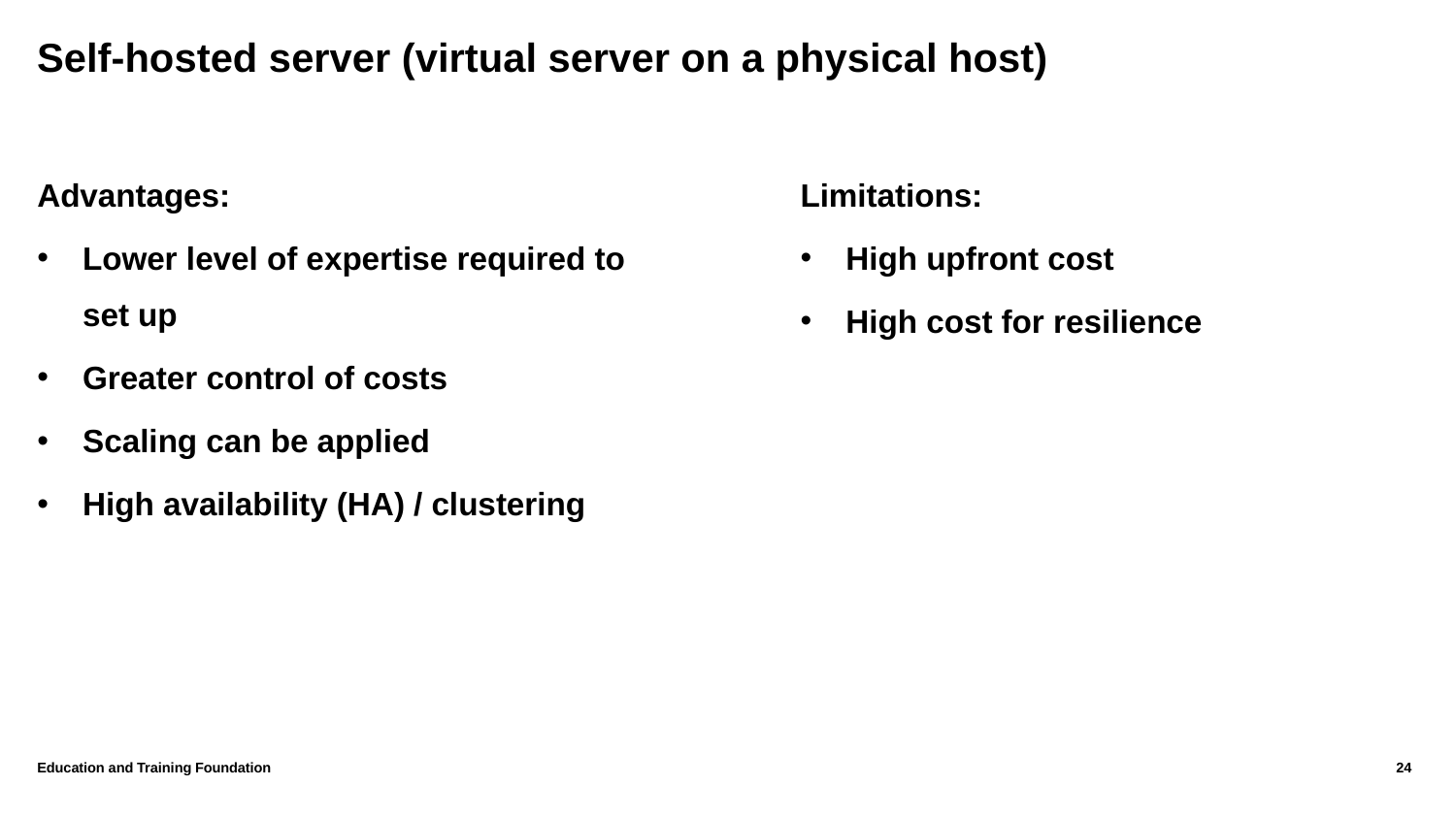

# Self-hosted server (virtual server on a physical host)
Advantages:
Lower level of expertise required to set up
Greater control of costs
Scaling can be applied
High availability (HA) / clustering

Limitations:
High upfront cost
High cost for resilience

Education and Training Foundation
24